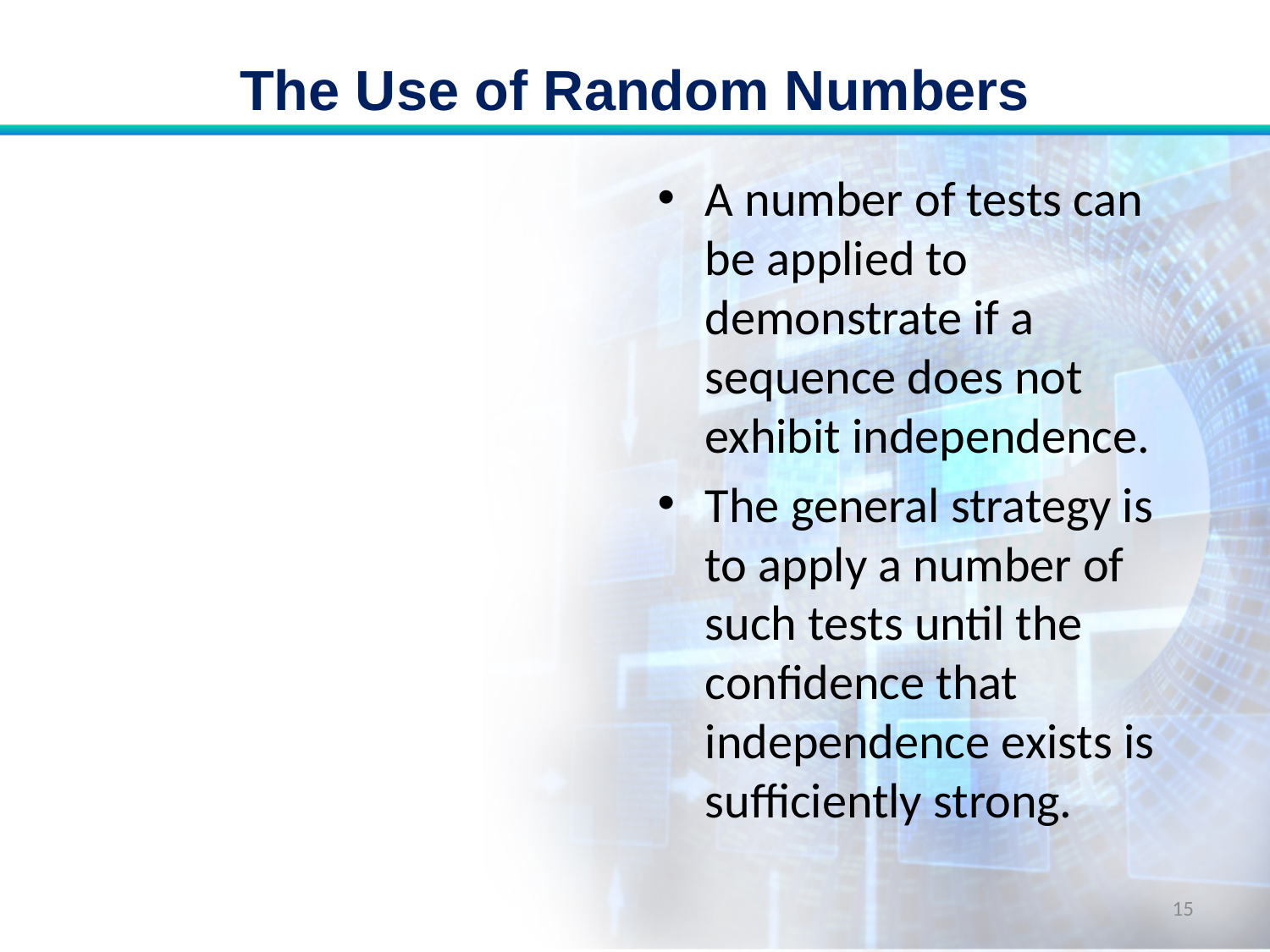

# The Use of Random Numbers
A number of tests can be applied to demonstrate if a sequence does not exhibit independence.
The general strategy is to apply a number of such tests until the confidence that independence exists is sufficiently strong.

15